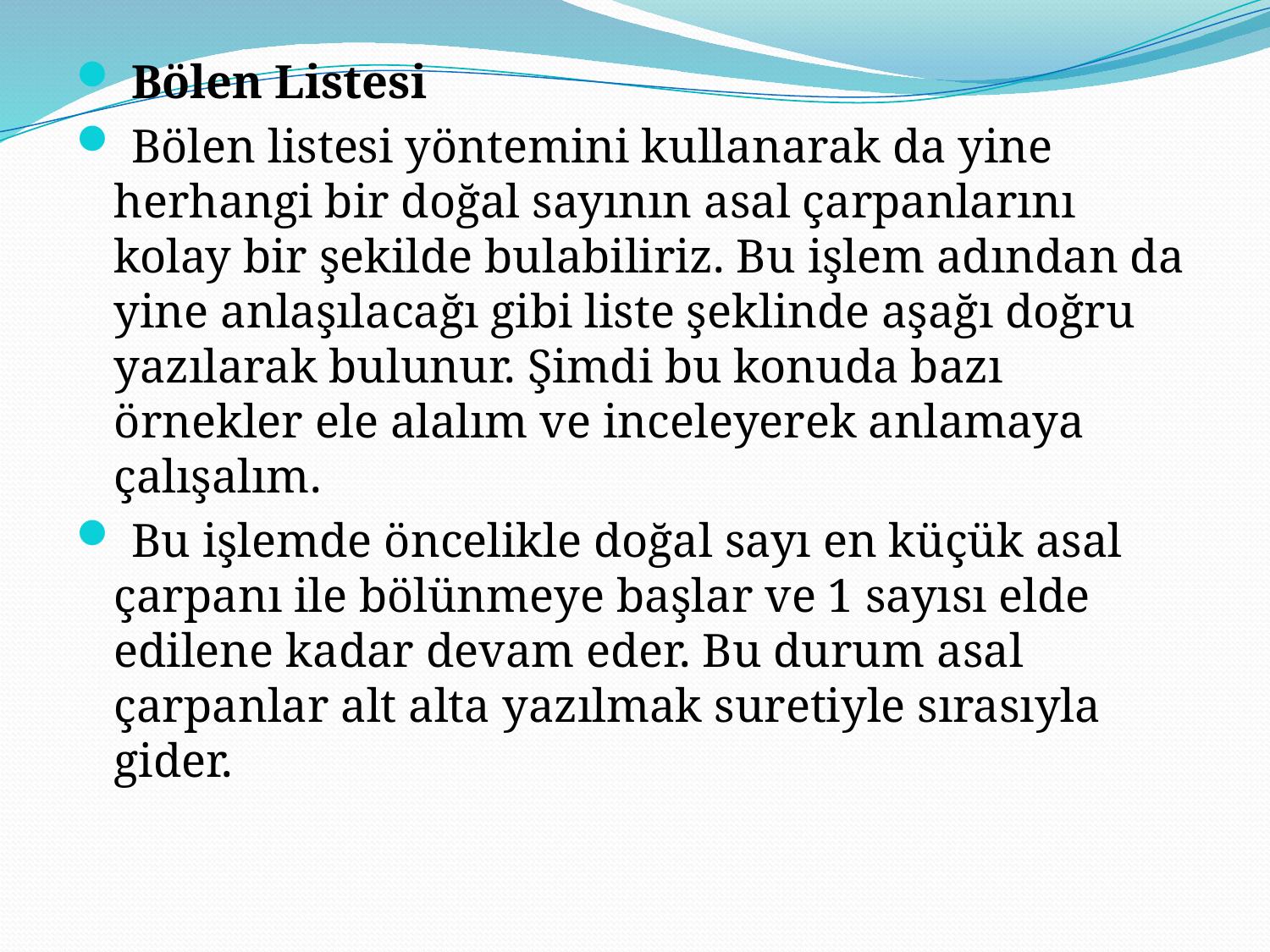

Bölen Listesi
 Bölen listesi yöntemini kullanarak da yine herhangi bir doğal sayının asal çarpanlarını kolay bir şekilde bulabiliriz. Bu işlem adından da yine anlaşılacağı gibi liste şeklinde aşağı doğru yazılarak bulunur. Şimdi bu konuda bazı örnekler ele alalım ve inceleyerek anlamaya çalışalım.
 Bu işlemde öncelikle doğal sayı en küçük asal çarpanı ile bölünmeye başlar ve 1 sayısı elde edilene kadar devam eder. Bu durum asal çarpanlar alt alta yazılmak suretiyle sırasıyla gider.